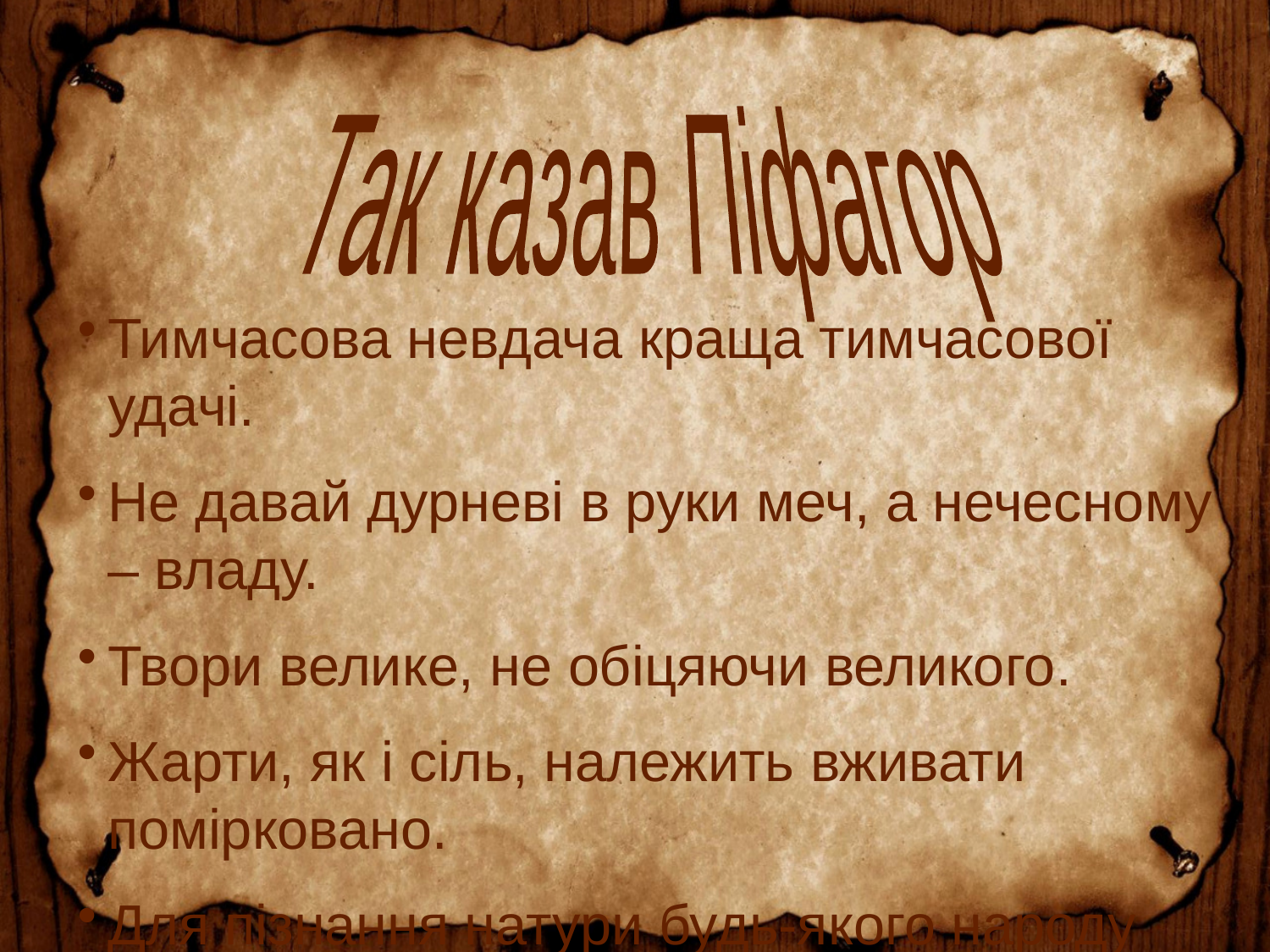

Так казав Піфагор
Тимчасова невдача краща тимчасової удачі.
Не давай дурневі в руки меч, а нечесному – владу.
Твори велике, не обіцяючи великого.
Жарти, як і сіль, належить вживати помірковано.
Для пізнання натури будь-якого народу намагайся найперше вивчити його мову.